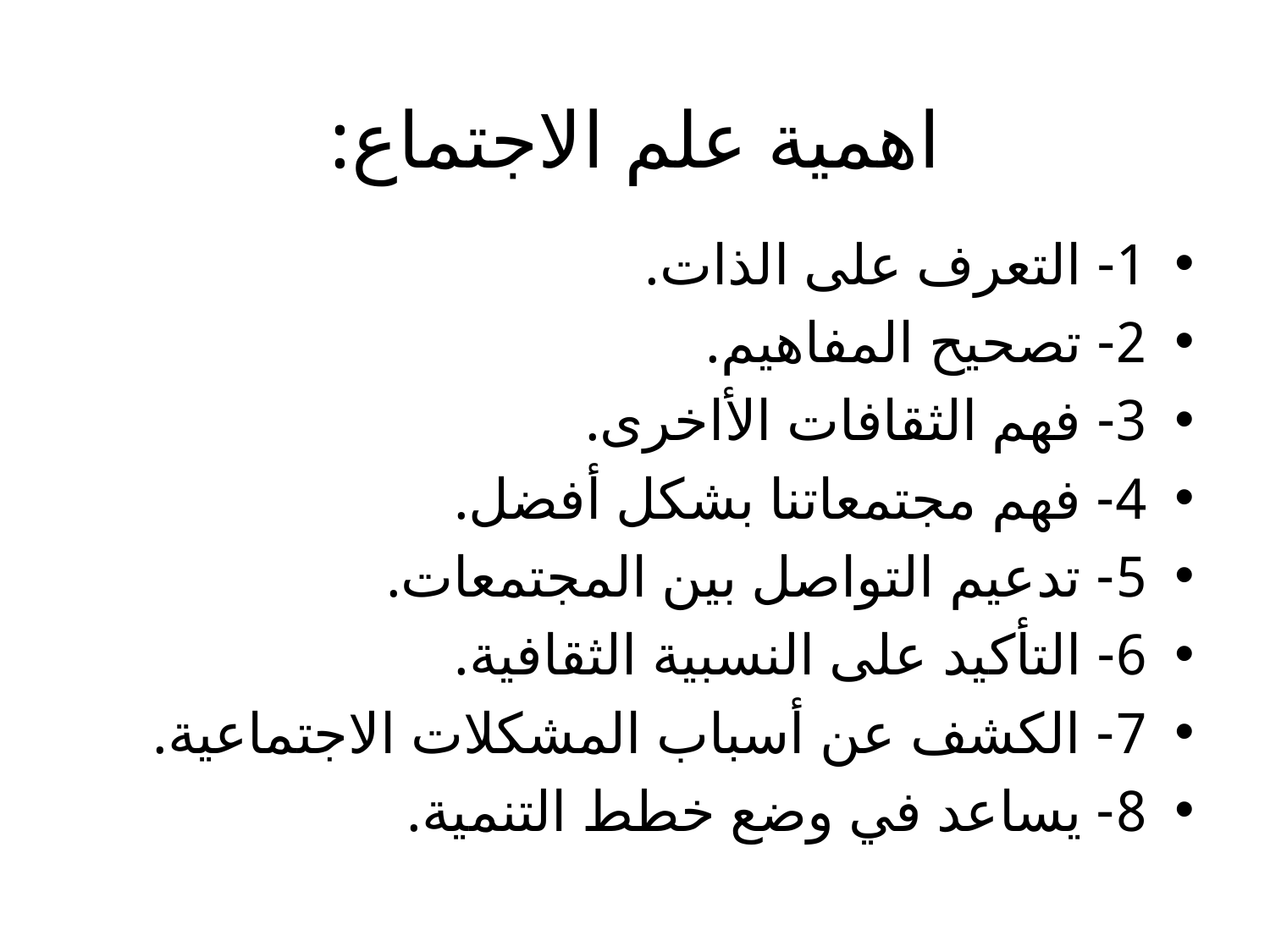

# اهمية علم الاجتماع:
1- التعرف على الذات.
2- تصحيح المفاهيم.
3- فهم الثقافات الأاخرى.
4- فهم مجتمعاتنا بشكل أفضل.
5- تدعيم التواصل بين المجتمعات.
6- التأكيد على النسبية الثقافية.
7- الكشف عن أسباب المشكلات الاجتماعية.
8- يساعد في وضع خطط التنمية.